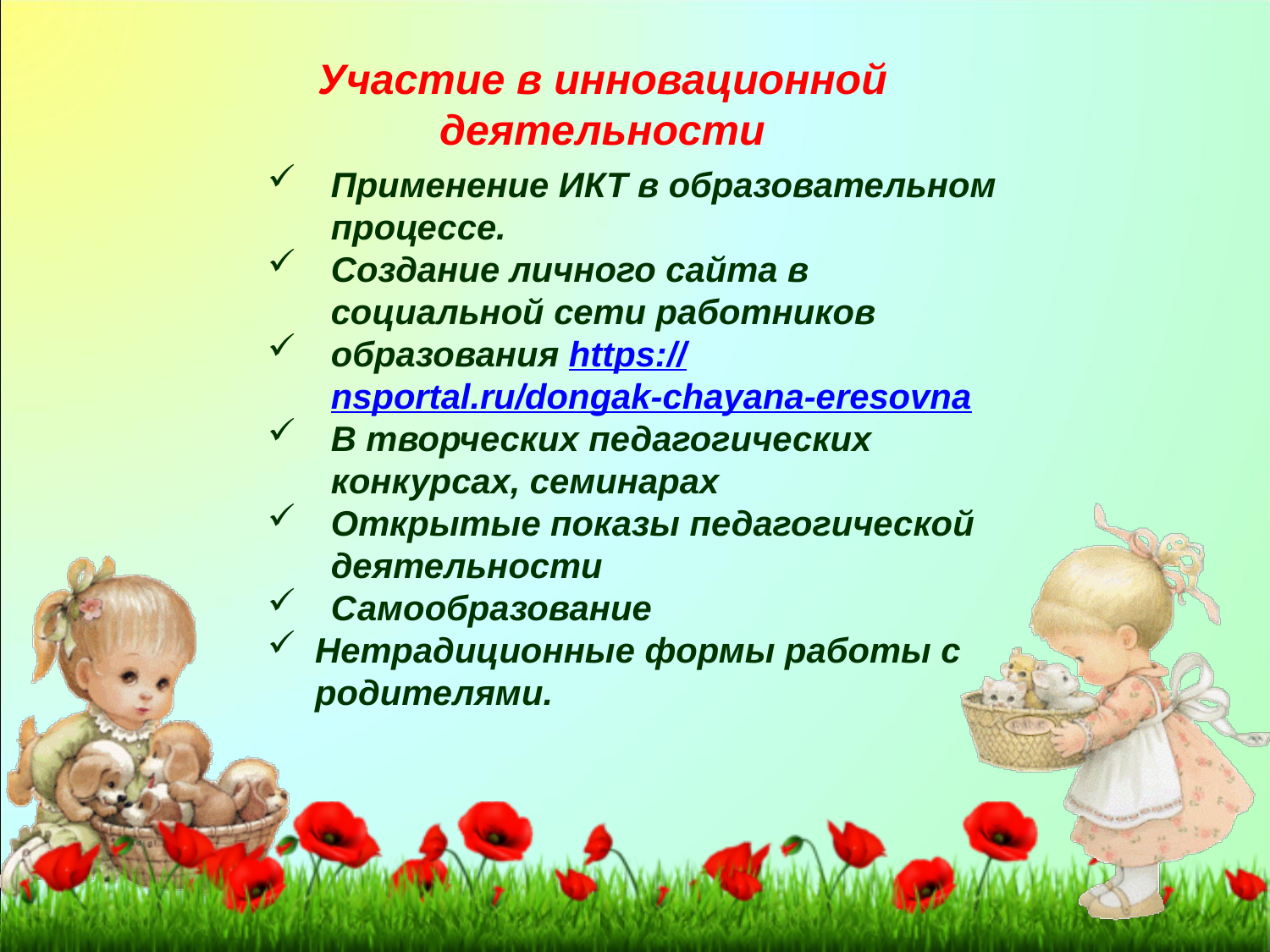

Участие в инновационной
деятельности
Применение ИКТ в образовательном процессе.
Создание личного сайта в социальной сети работников
образования https://nsportal.ru/dongak-chayana-eresovna
В творческих педагогических конкурсах, семинарах
Открытые показы педагогической деятельности
Самообразование
Нетрадиционные формы работы с родителями.